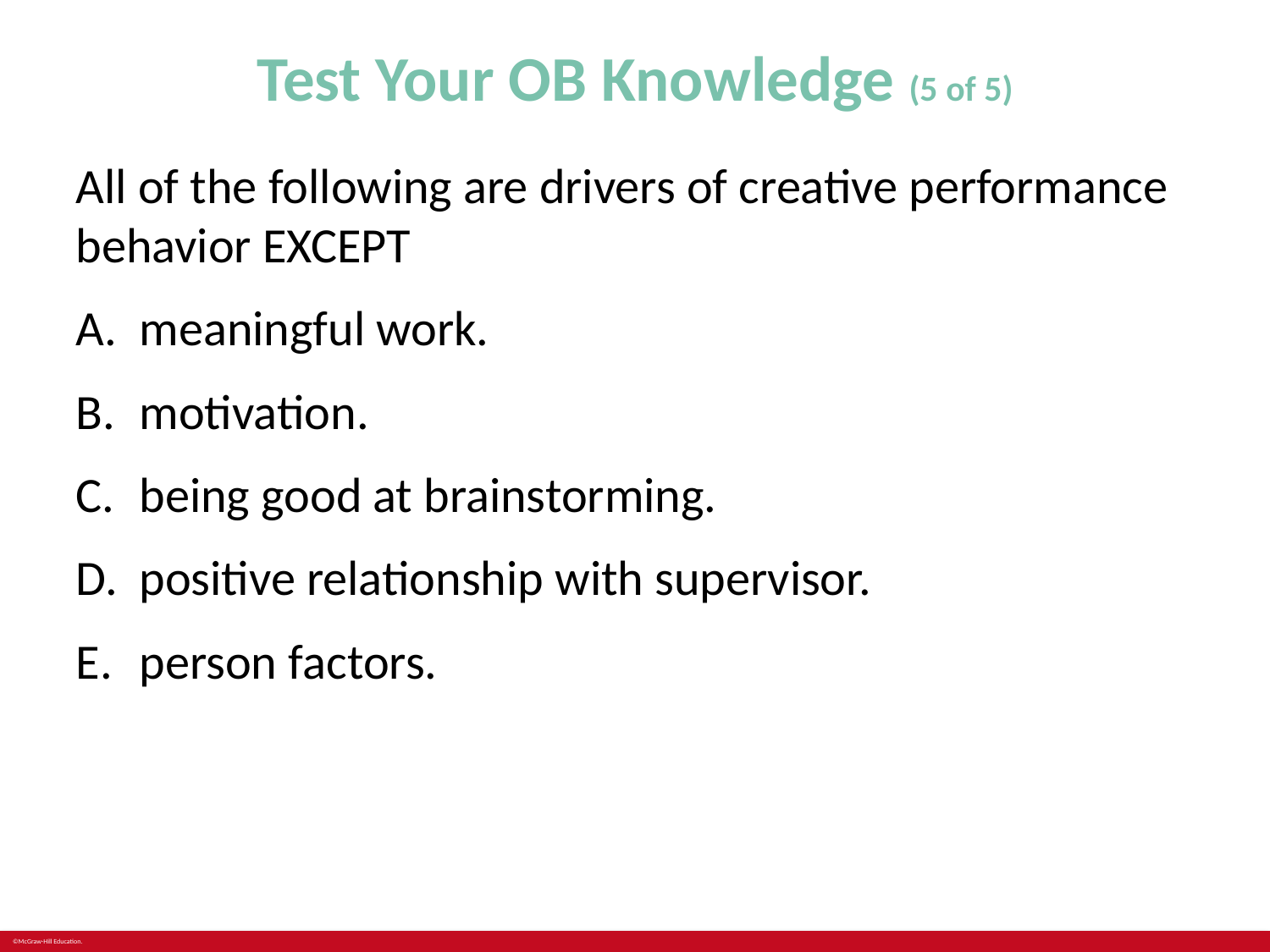

# Test Your OB Knowledge (5 of 5)
All of the following are drivers of creative performance behavior EXCEPT
meaningful work.
motivation.
being good at brainstorming.
positive relationship with supervisor.
person factors.